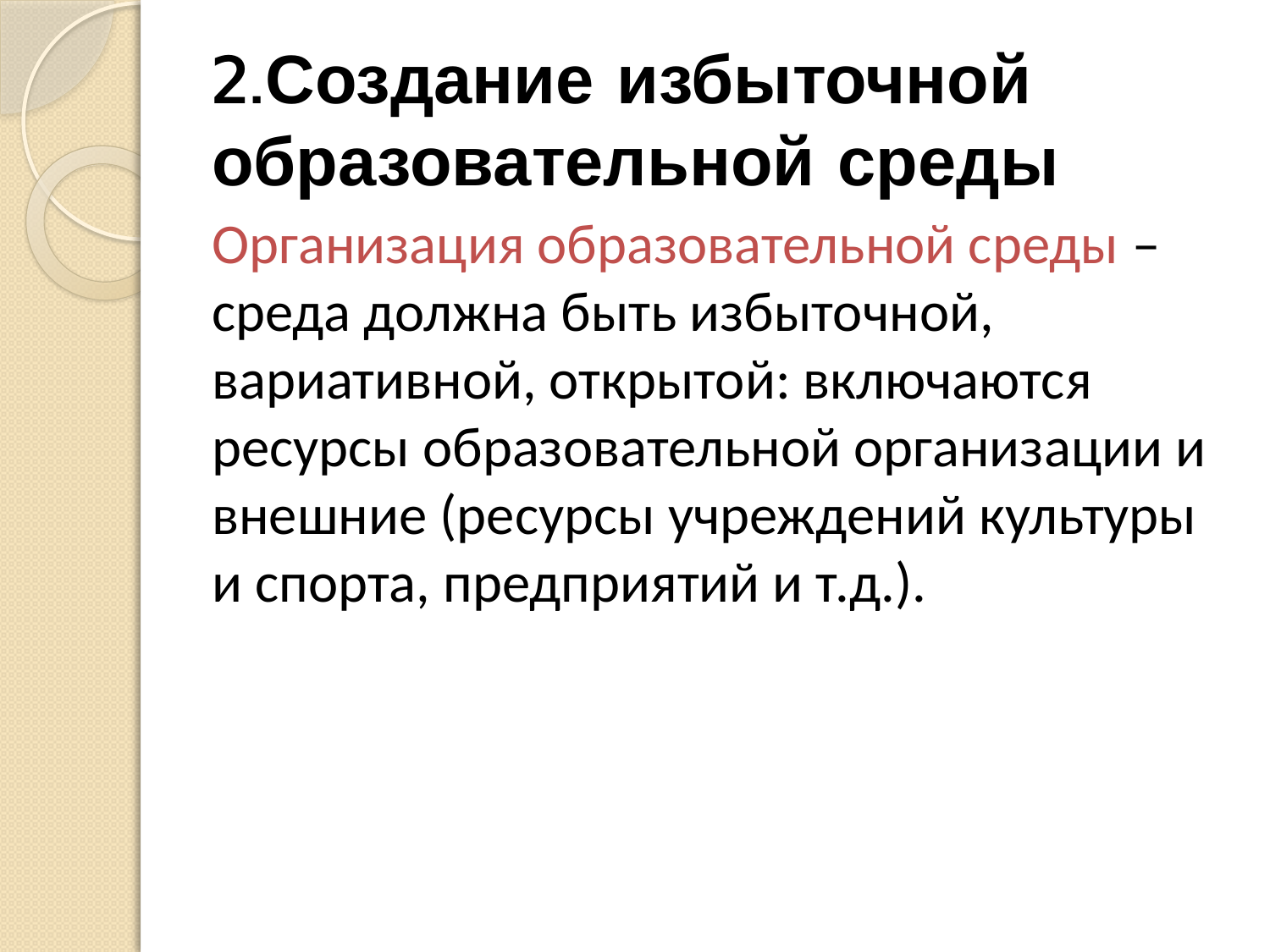

# 2.Создание избыточной образовательной среды
Организация образовательной среды – среда должна быть избыточной, вариативной, открытой: включаются ресурсы образовательной организации и внешние (ресурсы учреждений культуры и спорта, предприятий и т.д.).